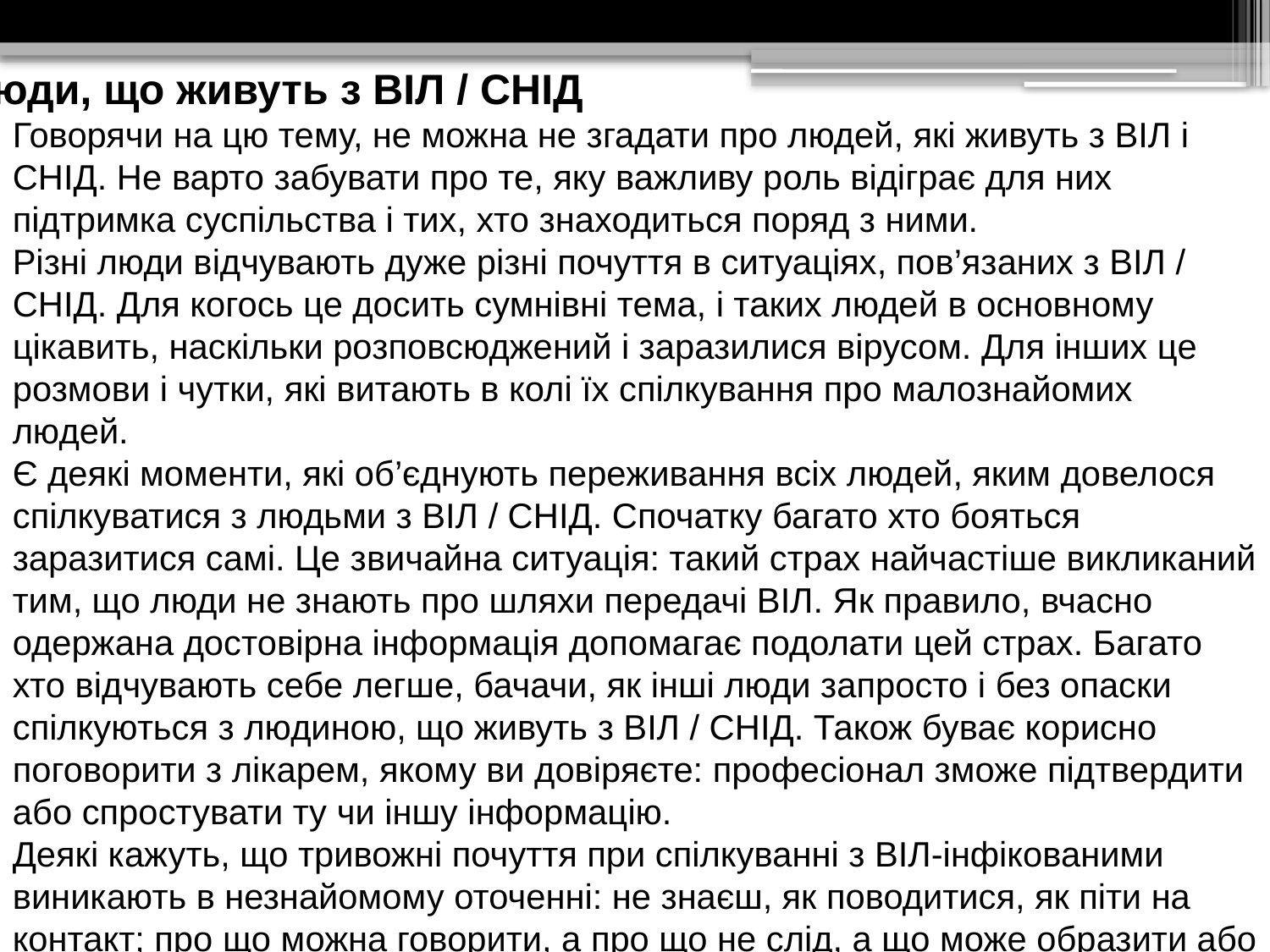

Люди, що живуть з ВІЛ / СНІД
Говорячи на цю тему, не можна не згадати про людей, які живуть з ВІЛ і СНІД. Не варто забувати про те, яку важливу роль відіграє для них підтримка суспільства і тих, хто знаходиться поряд з ними.
Різні люди відчувають дуже різні почуття в ситуаціях, пов’язаних з ВІЛ / СНІД. Для когось це досить сумнівні тема, і таких людей в основному цікавить, наскільки розповсюджений і заразилися вірусом. Для інших це розмови і чутки, які витають в колі їх спілкування про малознайомих людей.
Є деякі моменти, які об’єднують переживання всіх людей, яким довелося спілкуватися з людьми з ВІЛ / СНІД. Спочатку багато хто бояться заразитися самі. Це звичайна ситуація: такий страх найчастіше викликаний тим, що люди не знають про шляхи передачі ВІЛ. Як правило, вчасно одержана достовірна інформація допомагає подолати цей страх. Багато хто відчувають себе легше, бачачи, як інші люди запросто і без опаски спілкуються з людиною, що живуть з ВІЛ / СНІД. Також буває корисно поговорити з лікарем, якому ви довіряєте: професіонал зможе підтвердити або спростувати ту чи іншу інформацію.
Деякі кажуть, що тривожні почуття при спілкуванні з ВІЛ-інфікованими виникають в незнайомому оточенні: не знаєш, як поводитися, як піти на контакт; про що можна говорити, а про що не слід, а що може образити або зачепити людини. Однак насправді спілкування з людьми, що живуть з ВІЛ / СНІД, не відрізняється від звичайного спілкування з іншими: головне, бути самим собою.